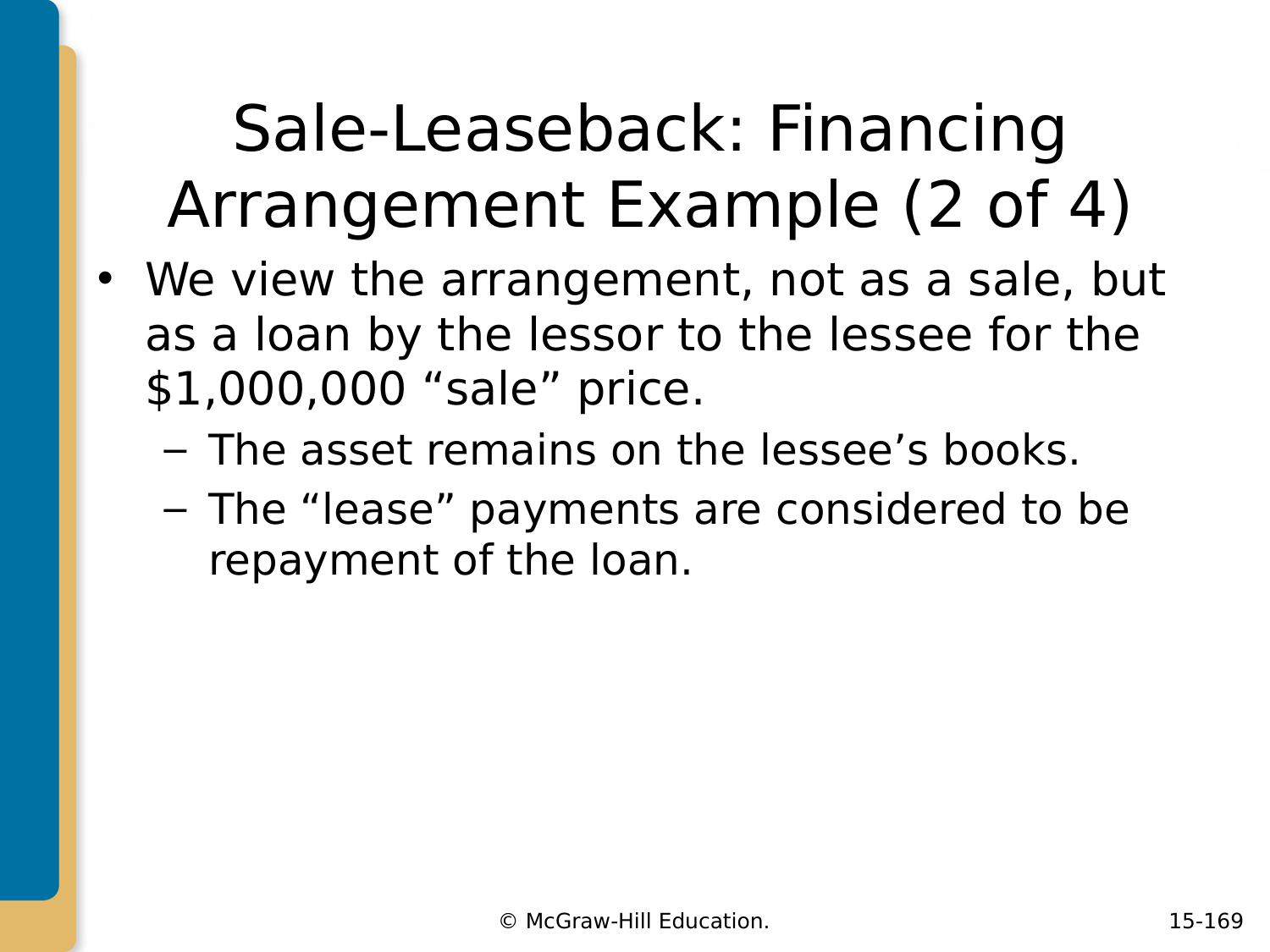

# Sale-Leaseback: Financing Arrangement Example (2 of 4)
We view the arrangement, not as a sale, but as a loan by the lessor to the lessee for the $1,000,000 “sale” price.
The asset remains on the lessee’s books.
The “lease” payments are considered to be repayment of the loan.